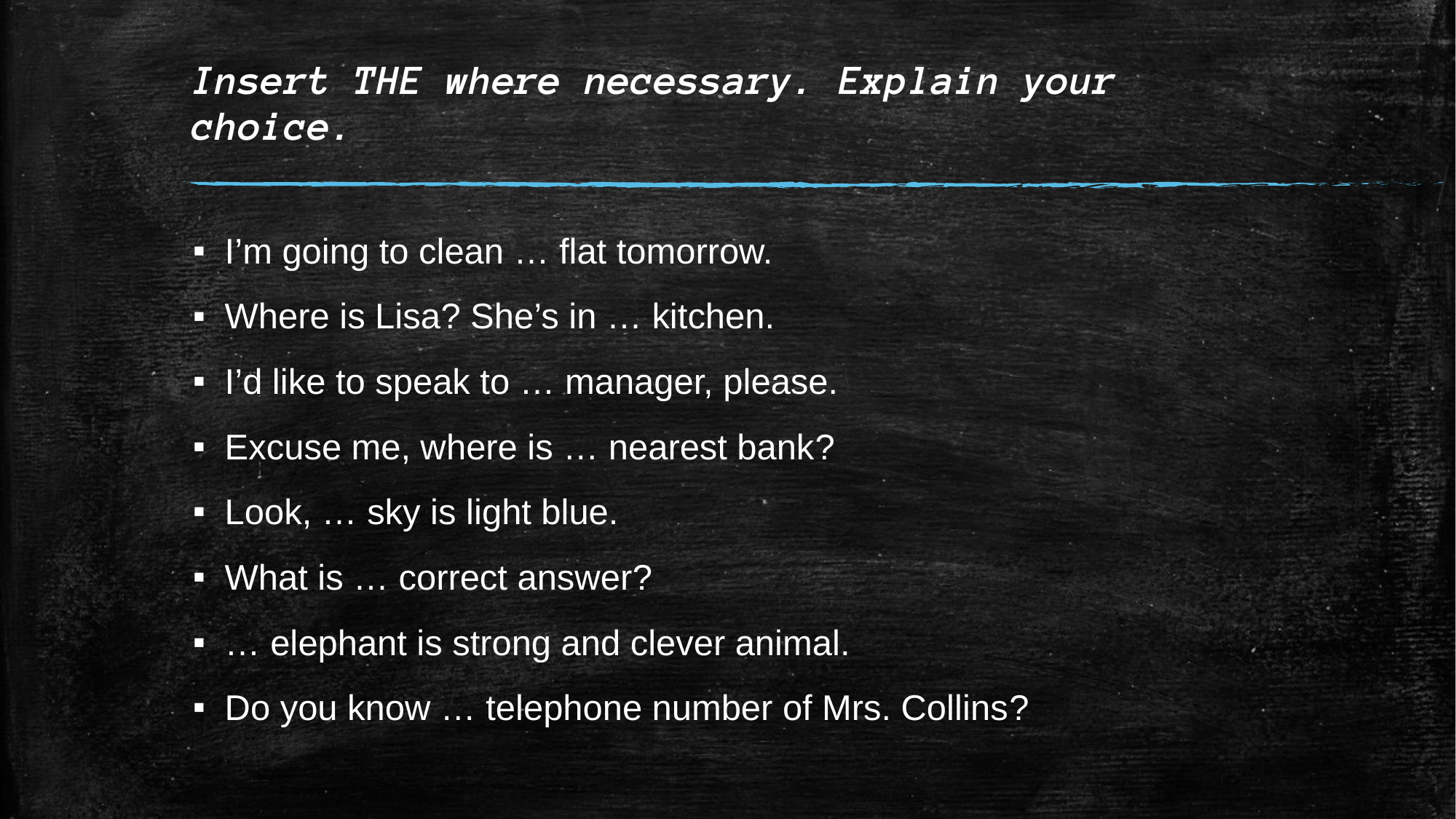

# Insert THE where necessary. Explain your choice.
I’m going to clean … flat tomorrow.
Where is Lisa? She’s in … kitchen.
I’d like to speak to … manager, please.
Excuse me, where is … nearest bank?
Look, … sky is light blue.
What is … correct answer?
… elephant is strong and clever animal.
Do you know … telephone number of Mrs. Collins?